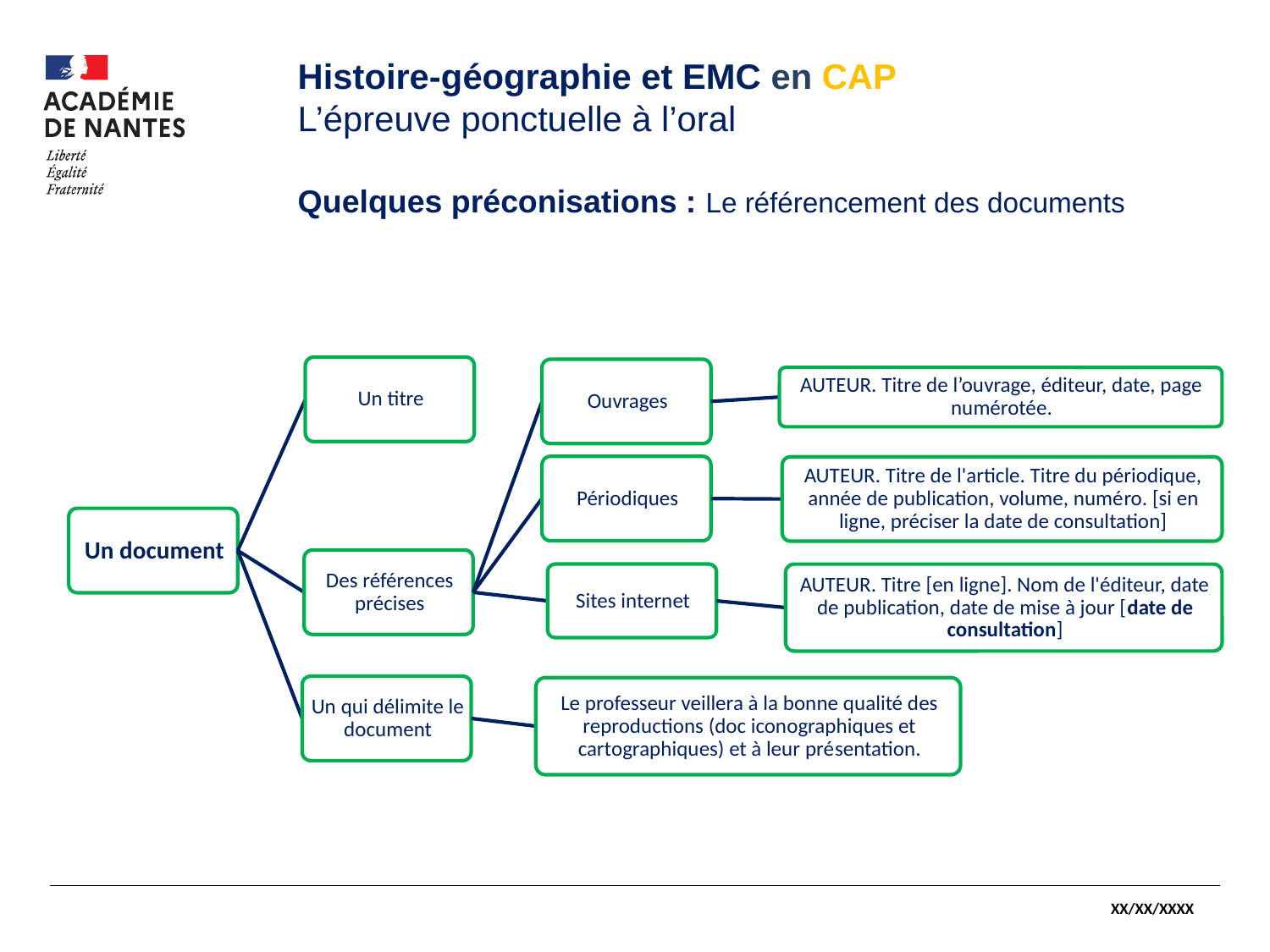

#
Histoire-géographie et EMC en CAP
L’épreuve ponctuelle à l’oral

Quelques préconisations : Le référencement des documents

Un document

Un titre

Des références précises

Ouvrages

AUTEUR. Titre de l’ouvrage, éditeur, date, page numérotée.

Périodiques

AUTEUR. Titre de l'article. Titre du périodique, année de publication, volume, numéro. [si en ligne, préciser la date de consultation]

Sites internet

AUTEUR. Titre [en ligne]. Nom de l'éditeur, date de publication, date de mise à jour [date de consultation]

Un qui délimite le document

Le professeur veillera à la bonne qualité des reproductions (doc iconographiques et cartographiques) et à leur présentation.
XX/XX/XXXX